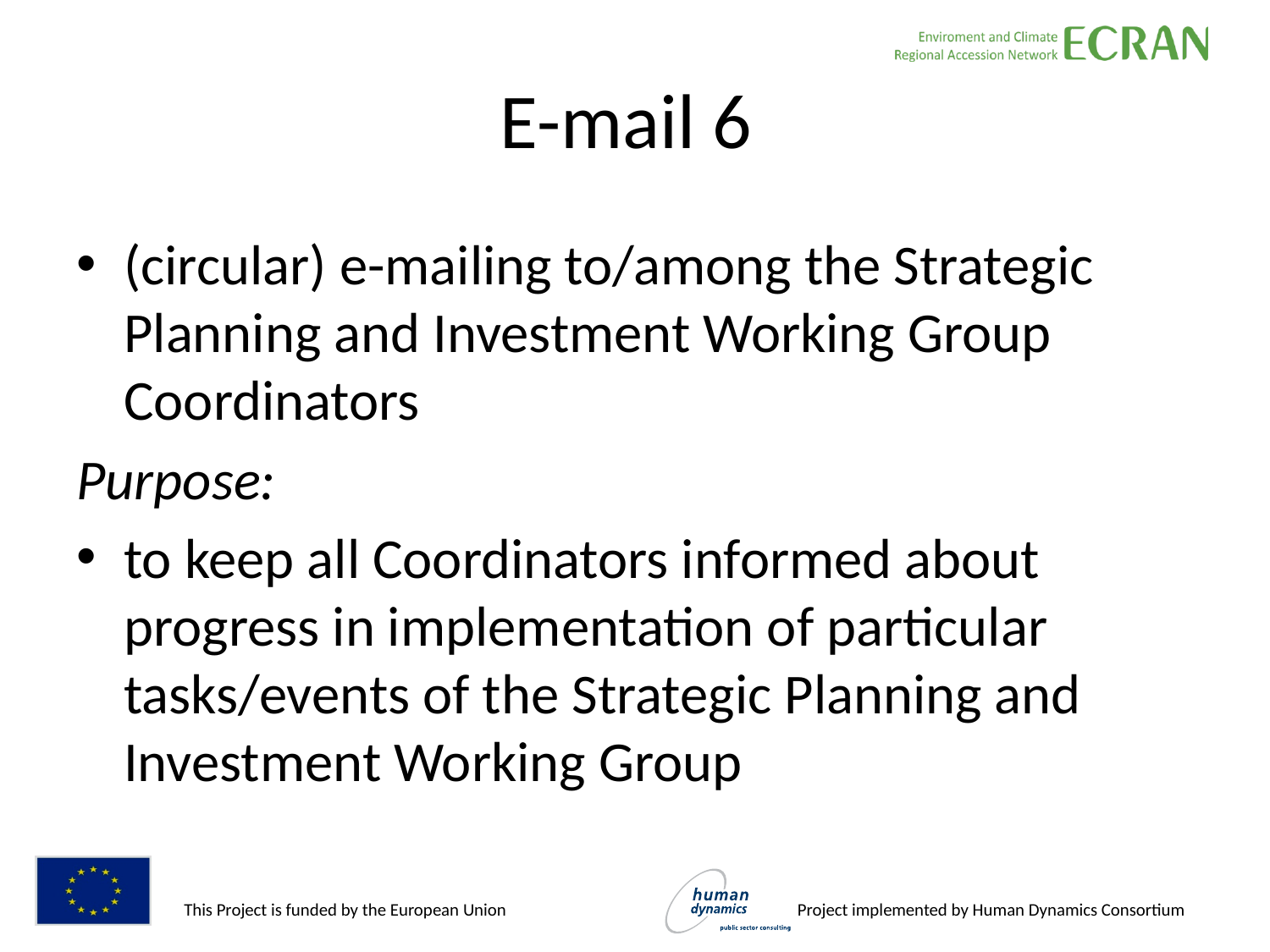

# E-mail 6
(circular) e-mailing to/among the Strategic Planning and Investment Working Group Coordinators
Purpose:
to keep all Coordinators informed about progress in implementation of particular tasks/events of the Strategic Planning and Investment Working Group